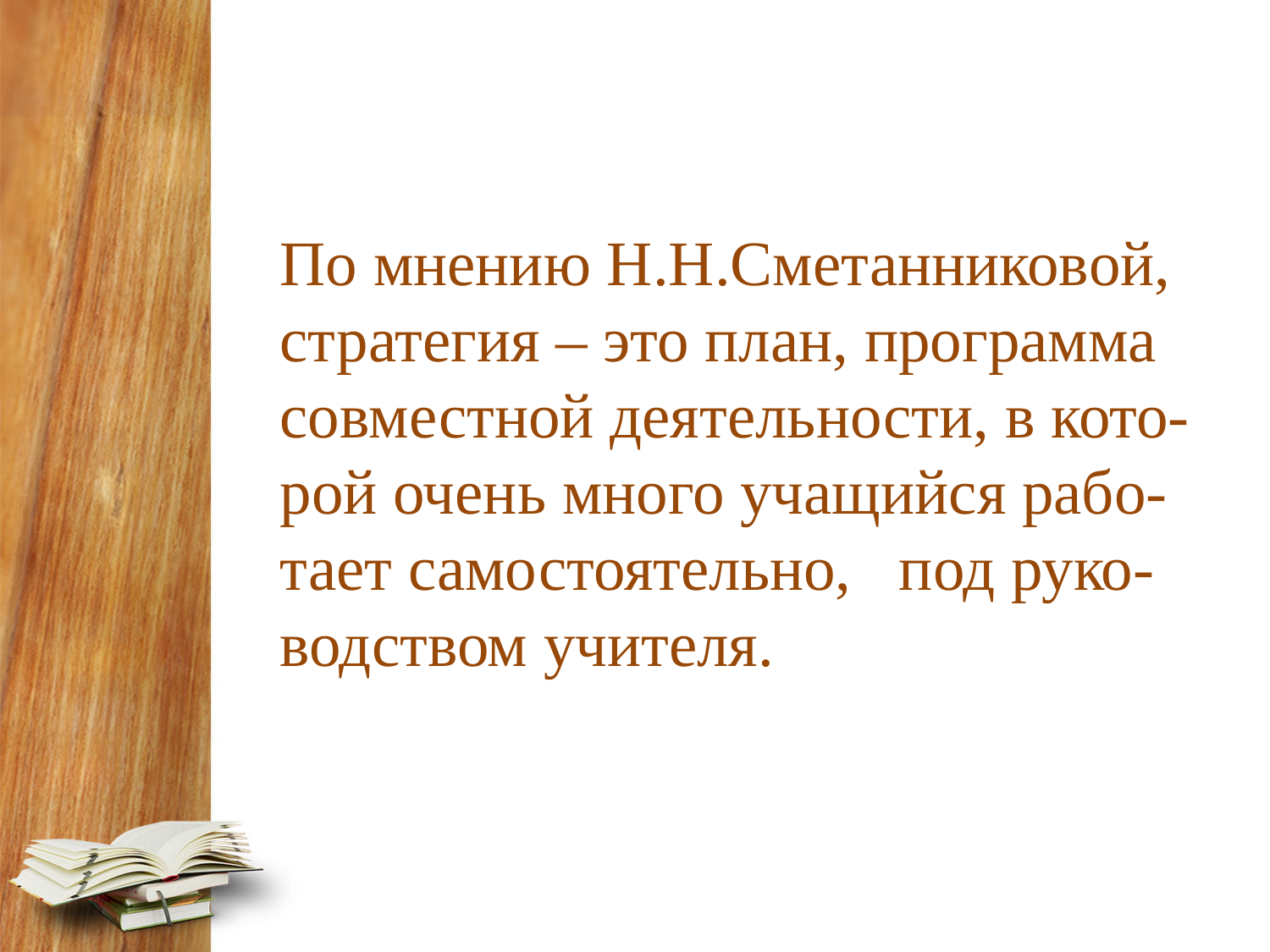

#

По мнению Н.Н.Сметанниковой, стратегия – это план, программа совместной деятельности, в кото-рой очень много учащийся рабо-тает самостоятельно,   под руко- водством учителя.